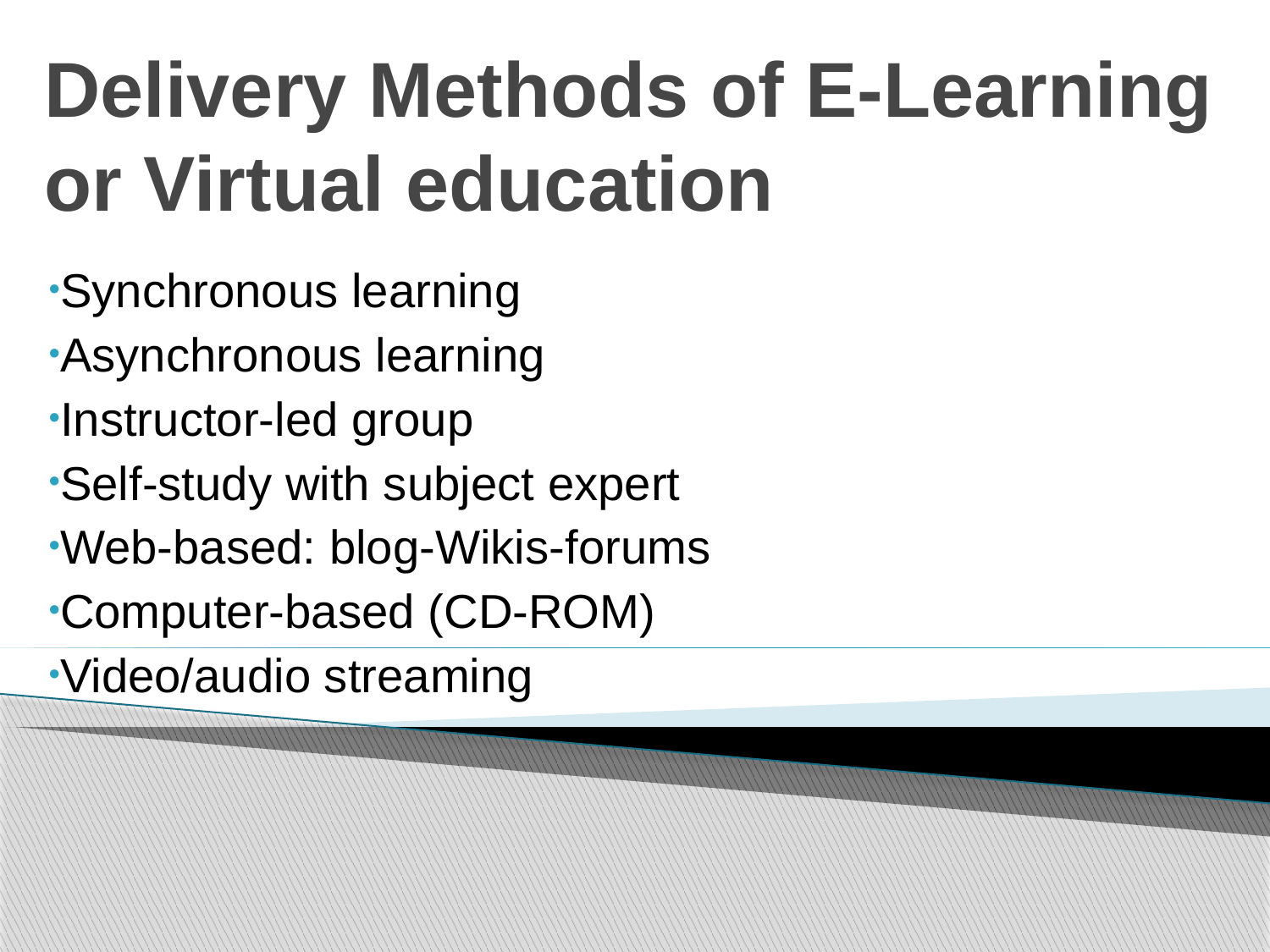

# Delivery Methods of E-Learning or Virtual education
Synchronous learning
Asynchronous learning
Instructor-led group
Self-study with subject expert
Web-based: blog-Wikis-forums
Computer-based (CD-ROM)
Video/audio streaming